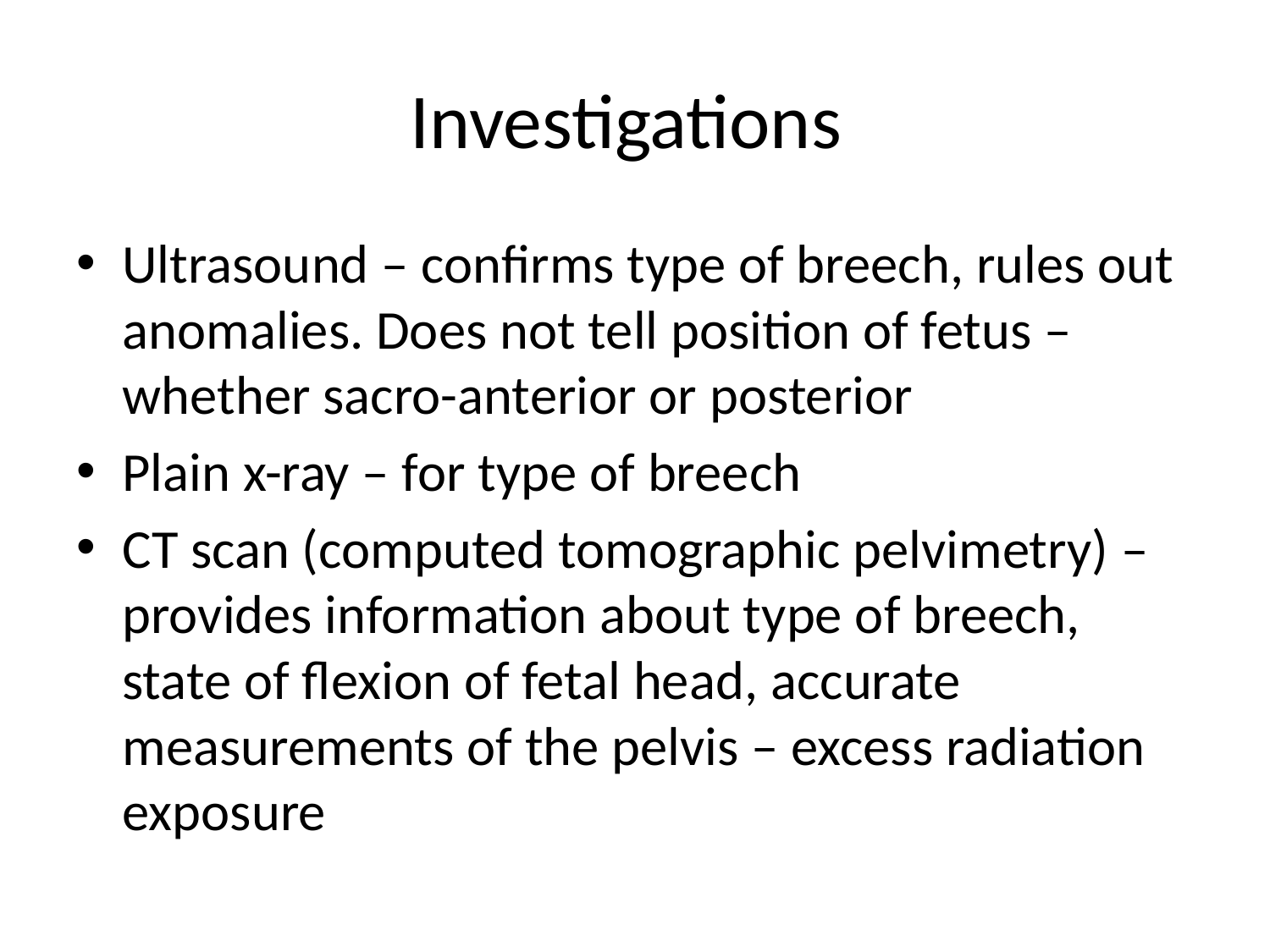

# Investigations
Ultrasound – confirms type of breech, rules out anomalies. Does not tell position of fetus – whether sacro-anterior or posterior
Plain x-ray – for type of breech
CT scan (computed tomographic pelvimetry) – provides information about type of breech, state of flexion of fetal head, accurate measurements of the pelvis – excess radiation exposure